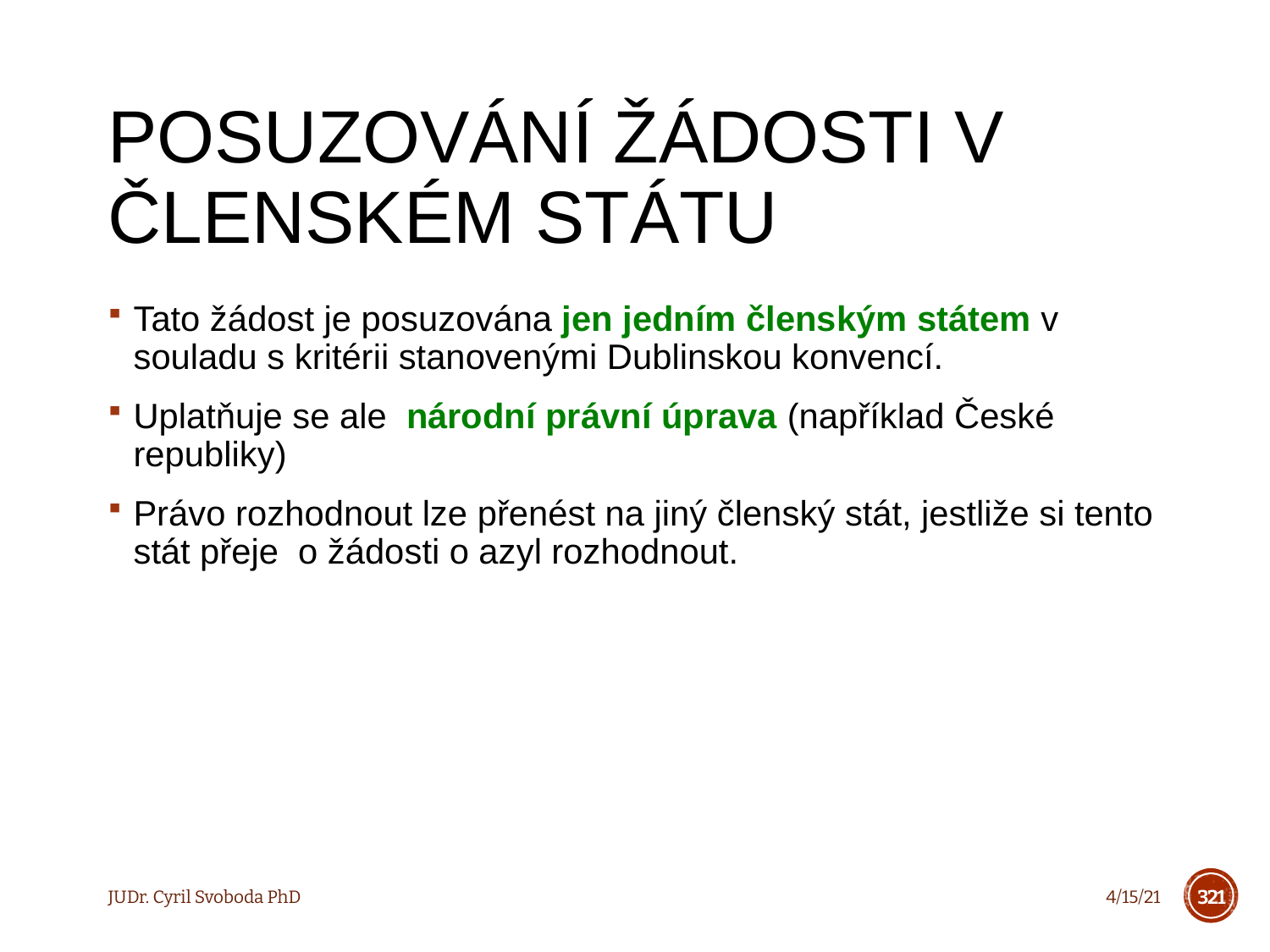

# Posuzování žádosti v členském státu
Tato žádost je posuzována jen jedním členským státem v souladu s kritérii stanovenými Dublinskou konvencí.
Uplatňuje se ale  národní právní úprava (například České republiky)
Právo rozhodnout lze přenést na jiný členský stát, jestliže si tento stát přeje  o žádosti o azyl rozhodnout.
JUDr. Cyril Svoboda PhD
4/15/21
321